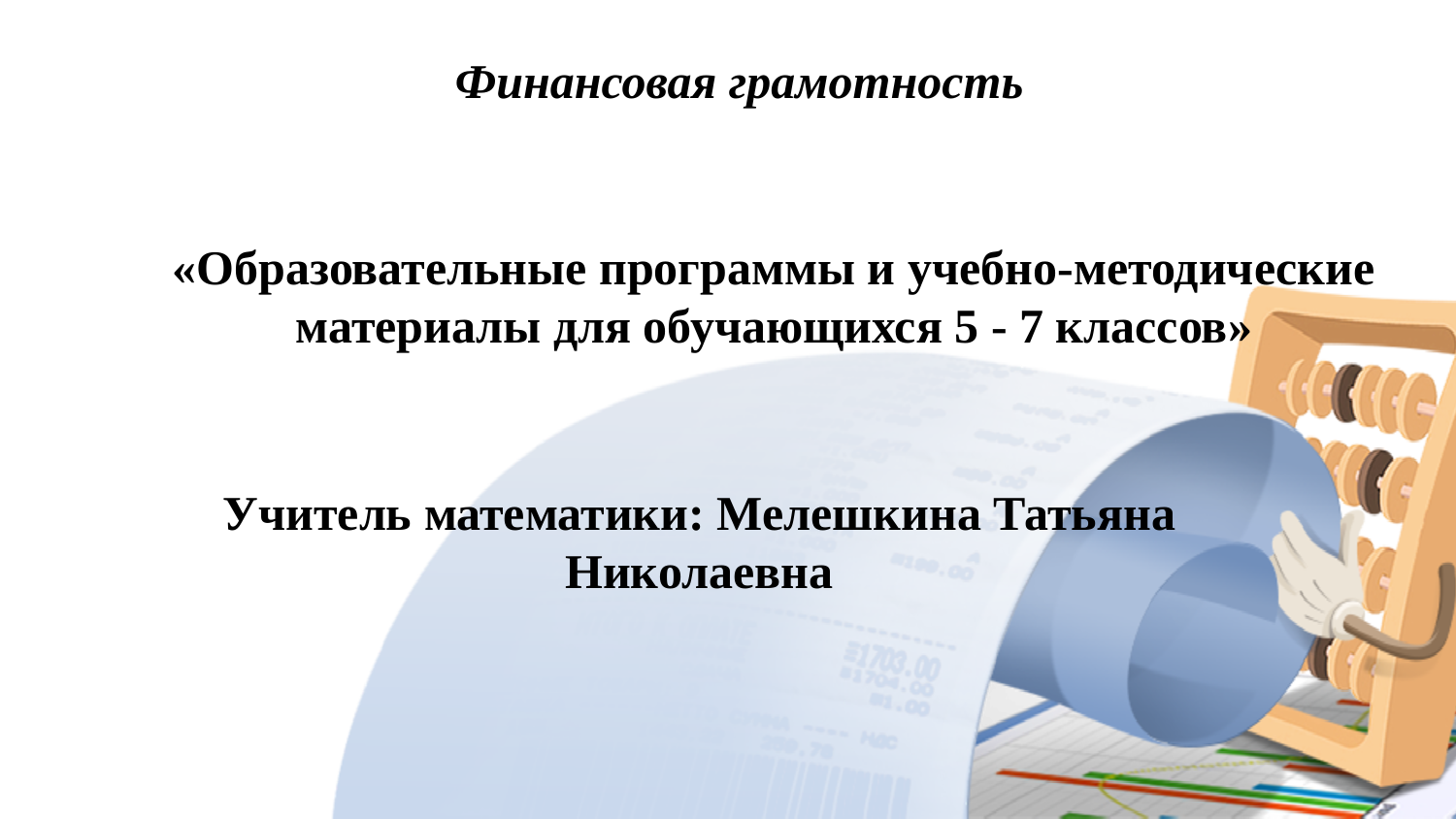

Финансовая грамотность
«Образовательные программы и учебно-методические материалы для обучающихся 5 - 7 классов»
Учитель математики: Мелешкина Татьяна Николаевна